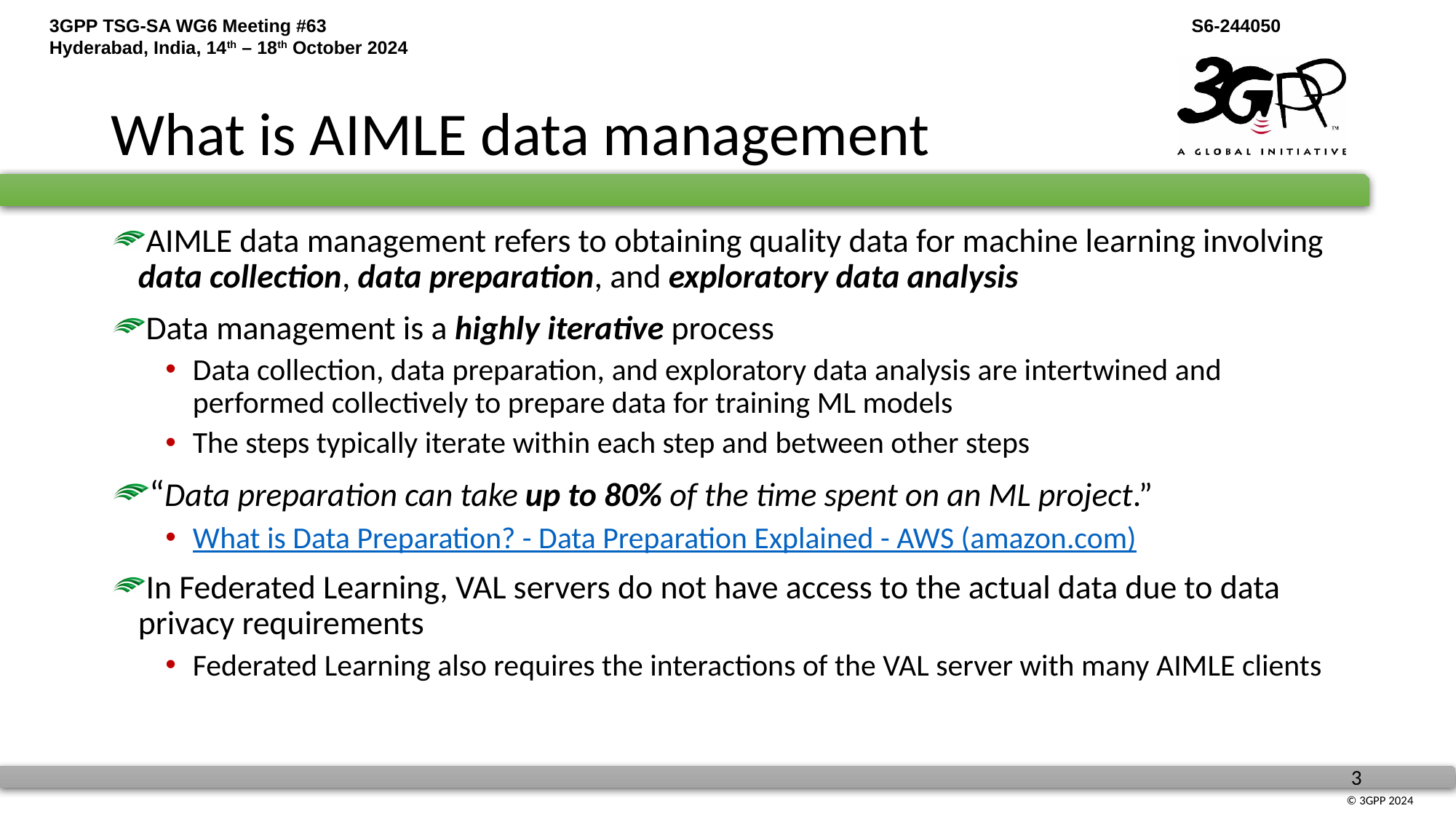

# What is AIMLE data management
AIMLE data management refers to obtaining quality data for machine learning involving data collection, data preparation, and exploratory data analysis
Data management is a highly iterative process
Data collection, data preparation, and exploratory data analysis are intertwined and performed collectively to prepare data for training ML models
The steps typically iterate within each step and between other steps
“Data preparation can take up to 80% of the time spent on an ML project.”
What is Data Preparation? - Data Preparation Explained - AWS (amazon.com)
In Federated Learning, VAL servers do not have access to the actual data due to data privacy requirements
Federated Learning also requires the interactions of the VAL server with many AIMLE clients